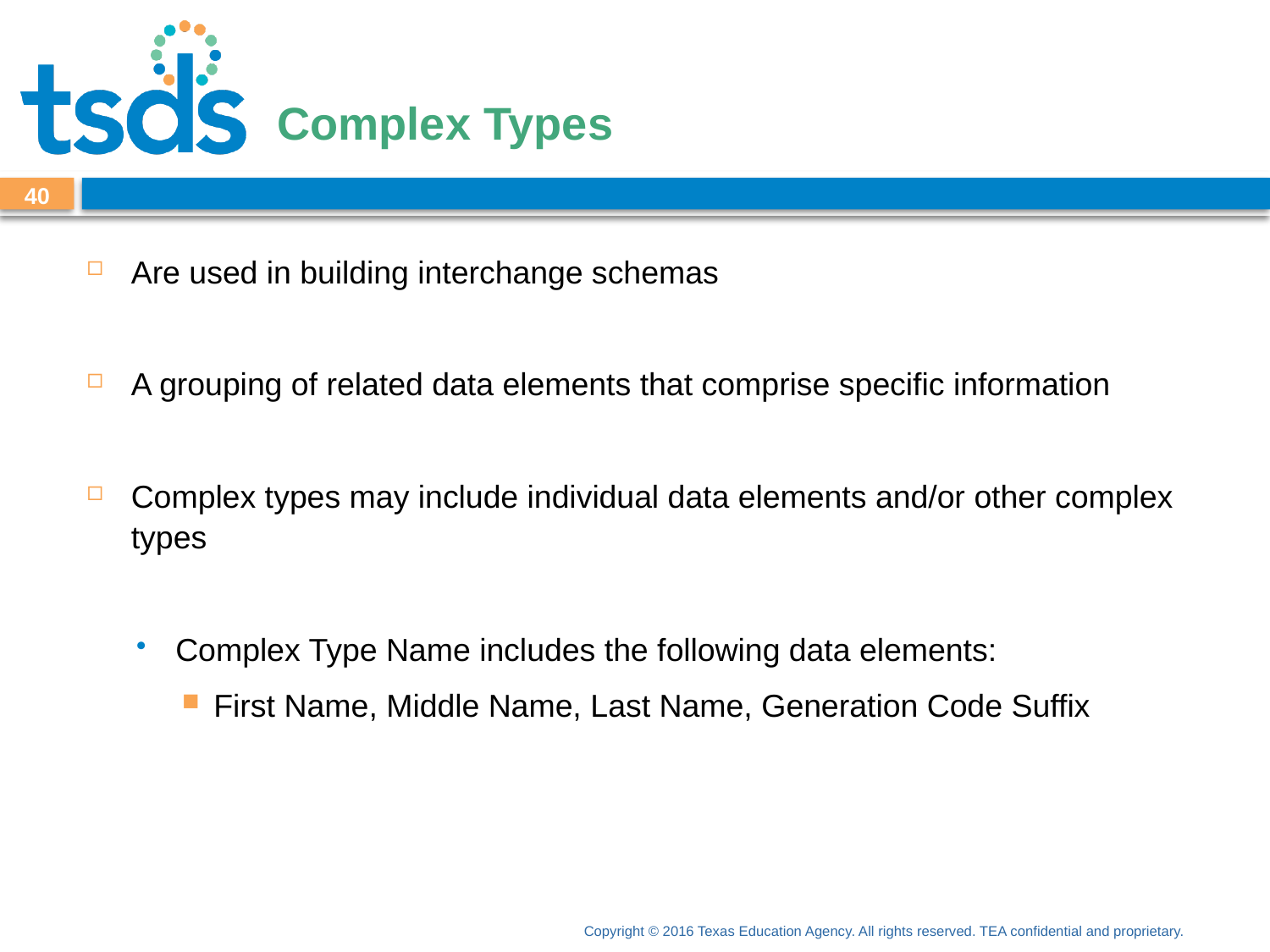

# Complex Types
40

Are used in building interchange schemas

A grouping of related data elements that comprise specific information

Complex types may include individual data elements and/or other complex types

Complex Type Name includes the following data elements:
First Name, Middle Name, Last Name, Generation Code Suffix